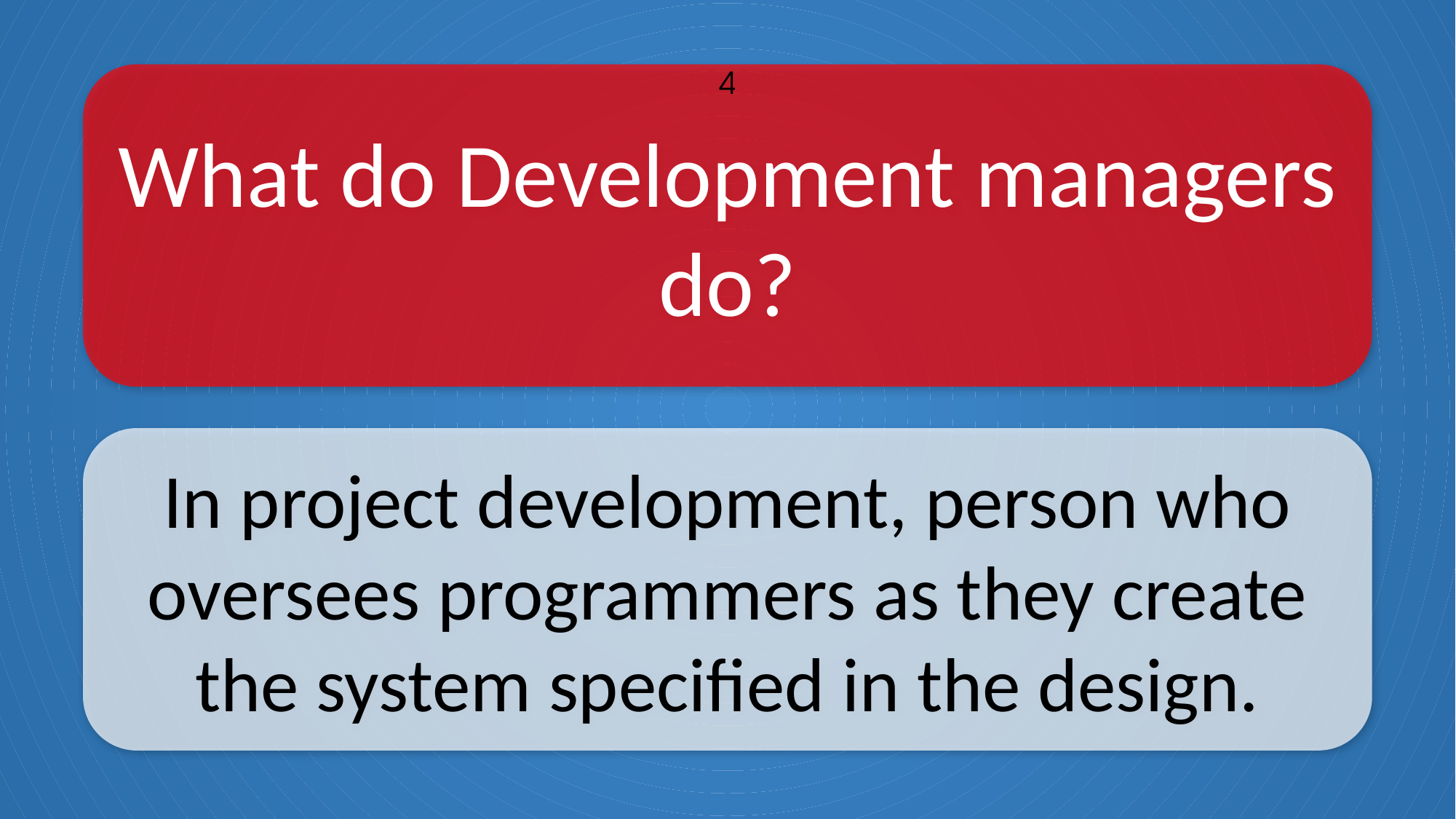

What do Development managers do?
4
In project development, person who oversees programmers as they create the system specified in the design.